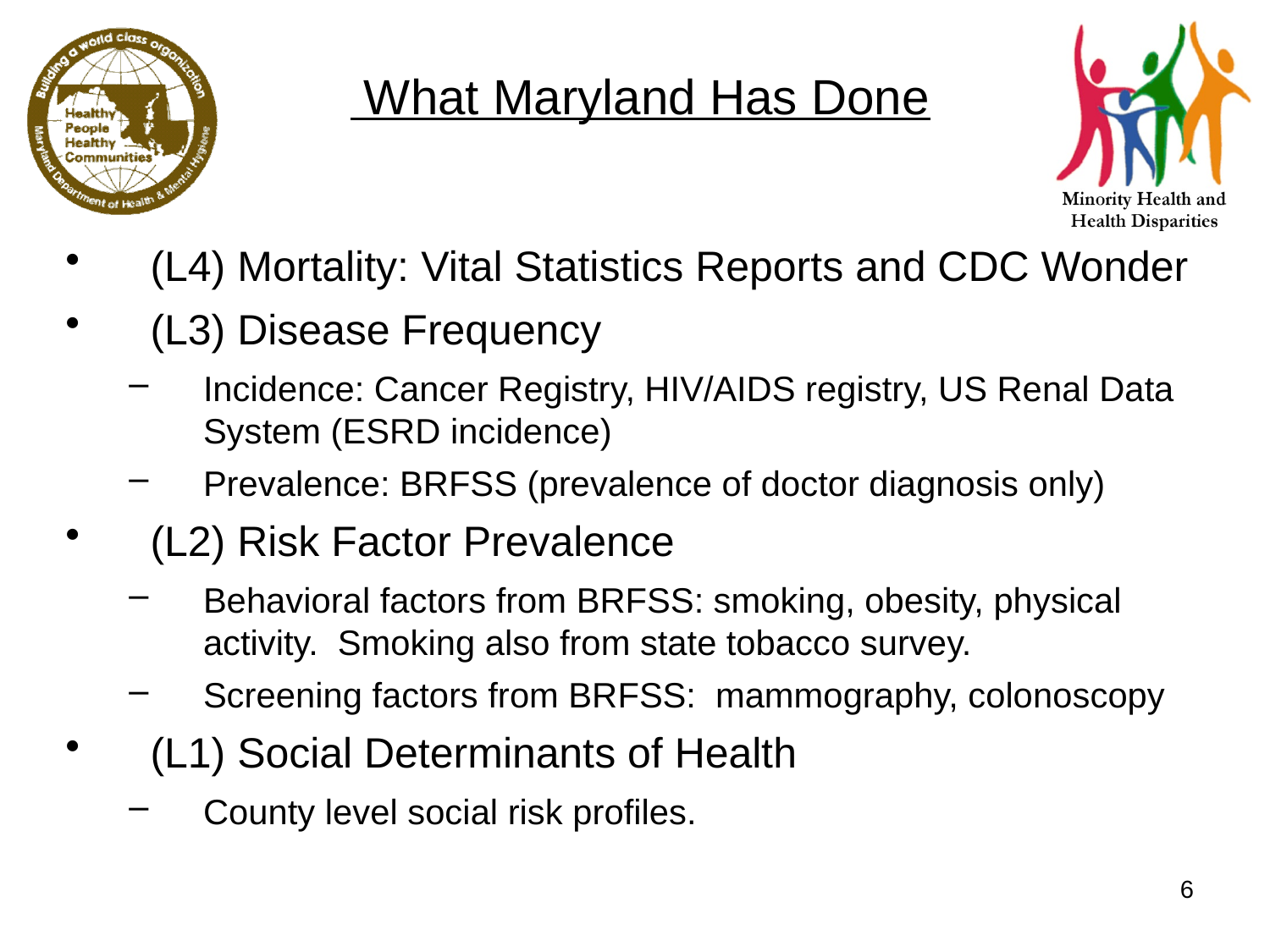

# What Maryland Has Done
(L4) Mortality: Vital Statistics Reports and CDC Wonder
(L3) Disease Frequency
Incidence: Cancer Registry, HIV/AIDS registry, US Renal Data System (ESRD incidence)
Prevalence: BRFSS (prevalence of doctor diagnosis only)
(L2) Risk Factor Prevalence
Behavioral factors from BRFSS: smoking, obesity, physical activity.  Smoking also from state tobacco survey.
Screening factors from BRFSS:  mammography, colonoscopy
(L1) Social Determinants of Health
County level social risk profiles.
6